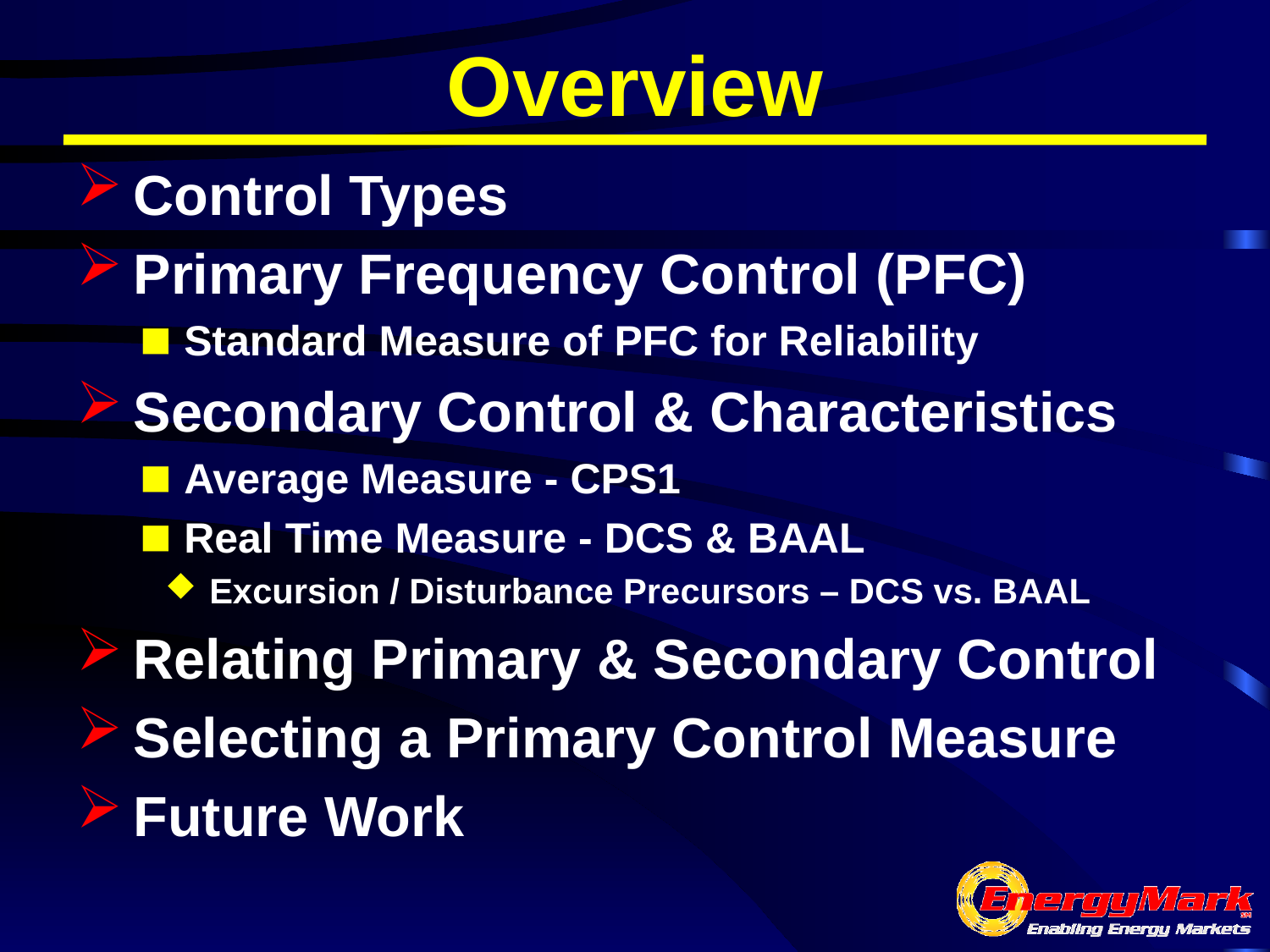

# Overview
Control Types
Primary Frequency Control (PFC)
Standard Measure of PFC for Reliability
Secondary Control & Characteristics
Average Measure - CPS1
Real Time Measure - DCS & BAAL
Excursion / Disturbance Precursors – DCS vs. BAAL
Relating Primary & Secondary Control
Selecting a Primary Control Measure
Future Work